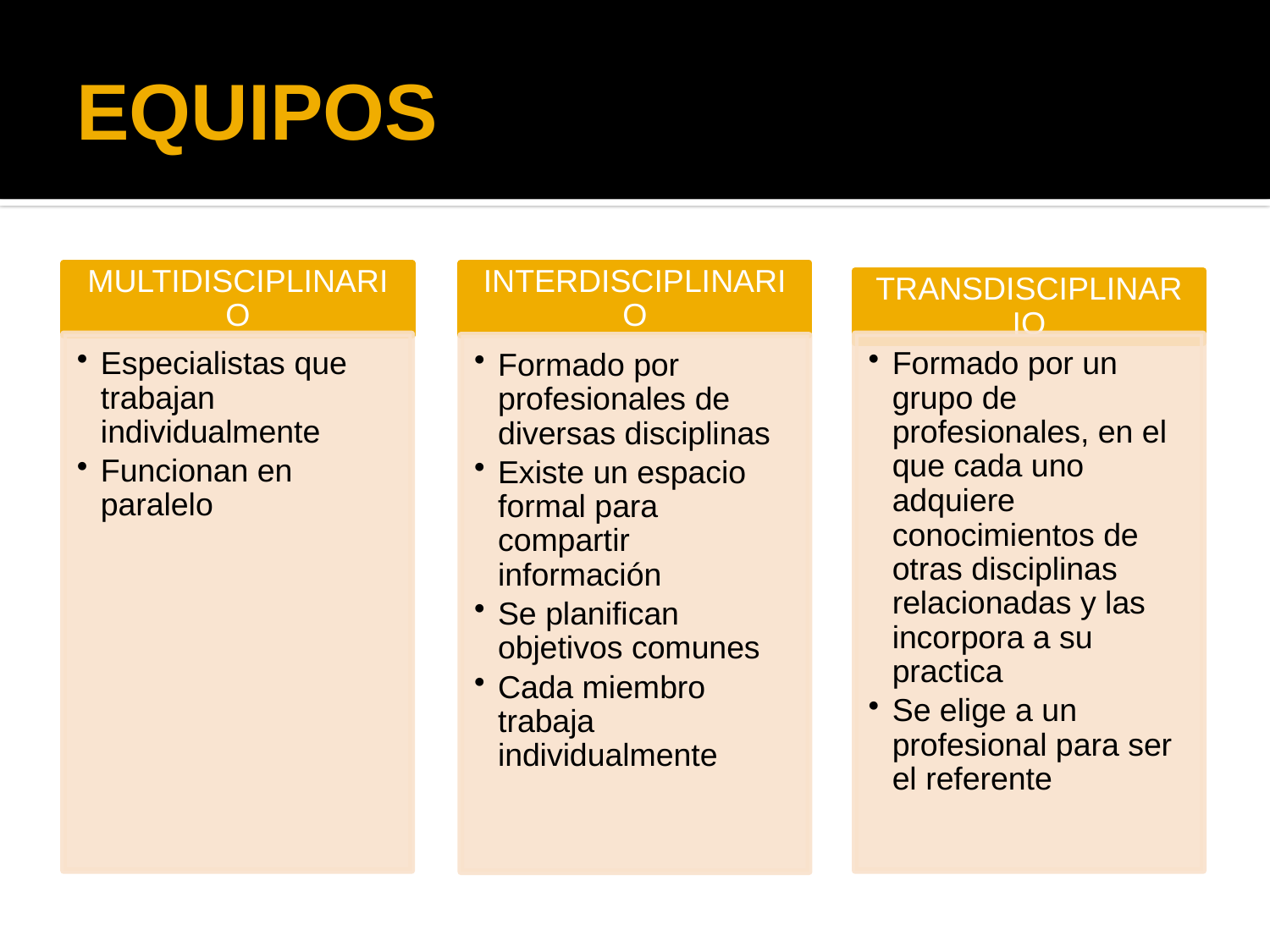

# EQUIPOS
MULTIDISCIPLINARIO
Especialistas que trabajan individualmente
Funcionan en paralelo
INTERDISCIPLINARIO
Formado por profesionales de diversas disciplinas
Existe un espacio formal para compartir información
Se planifican objetivos comunes
Cada miembro trabaja individualmente
TRANSDISCIPLINARIO
Formado por un grupo de profesionales, en el que cada uno adquiere conocimientos de otras disciplinas relacionadas y las incorpora a su practica
Se elige a un profesional para ser el referente

Flexibilidad